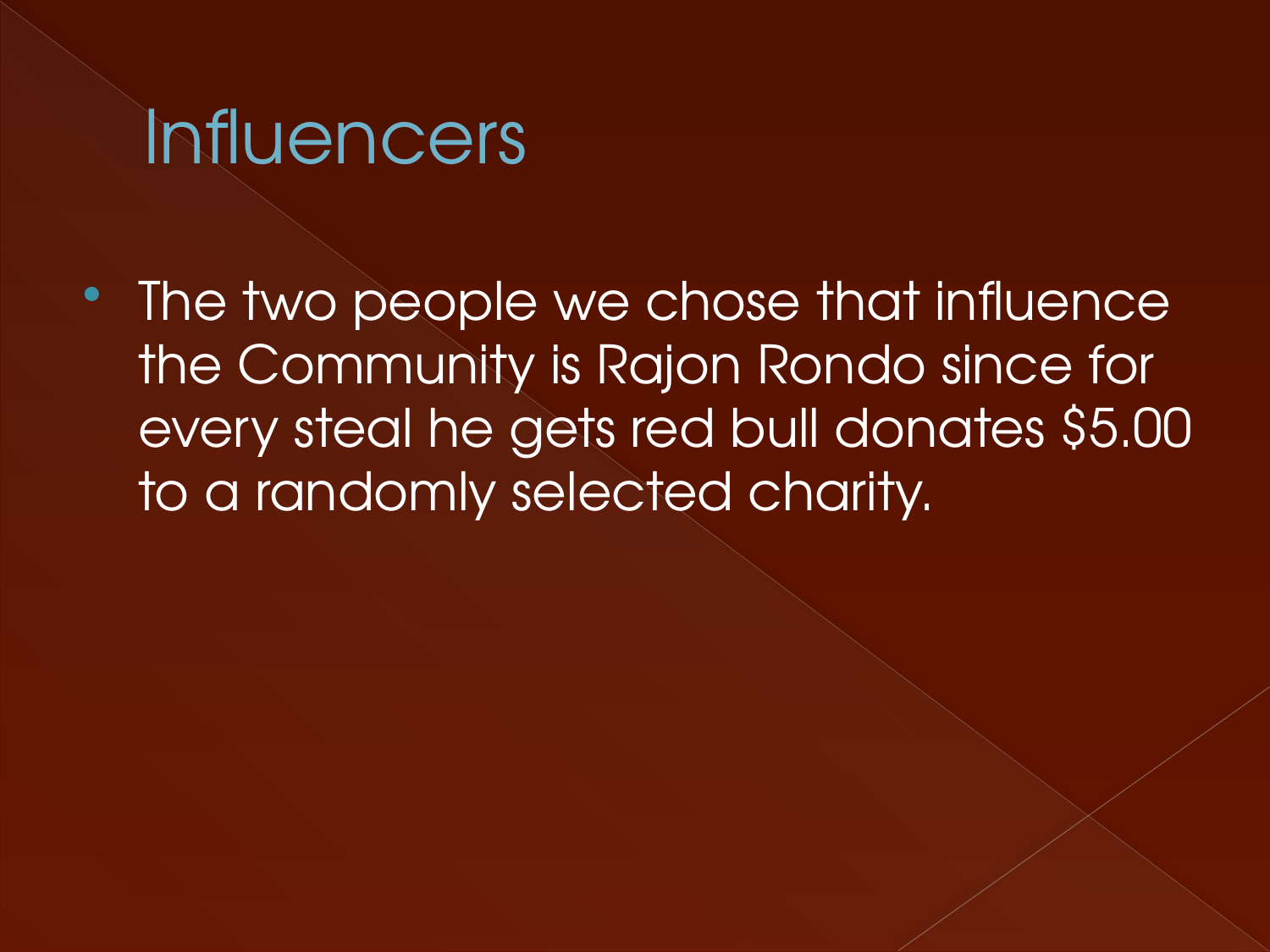

# Influencers
The two people we chose that influence the Community is Rajon Rondo since for every steal he gets red bull donates $5.00 to a randomly selected charity.